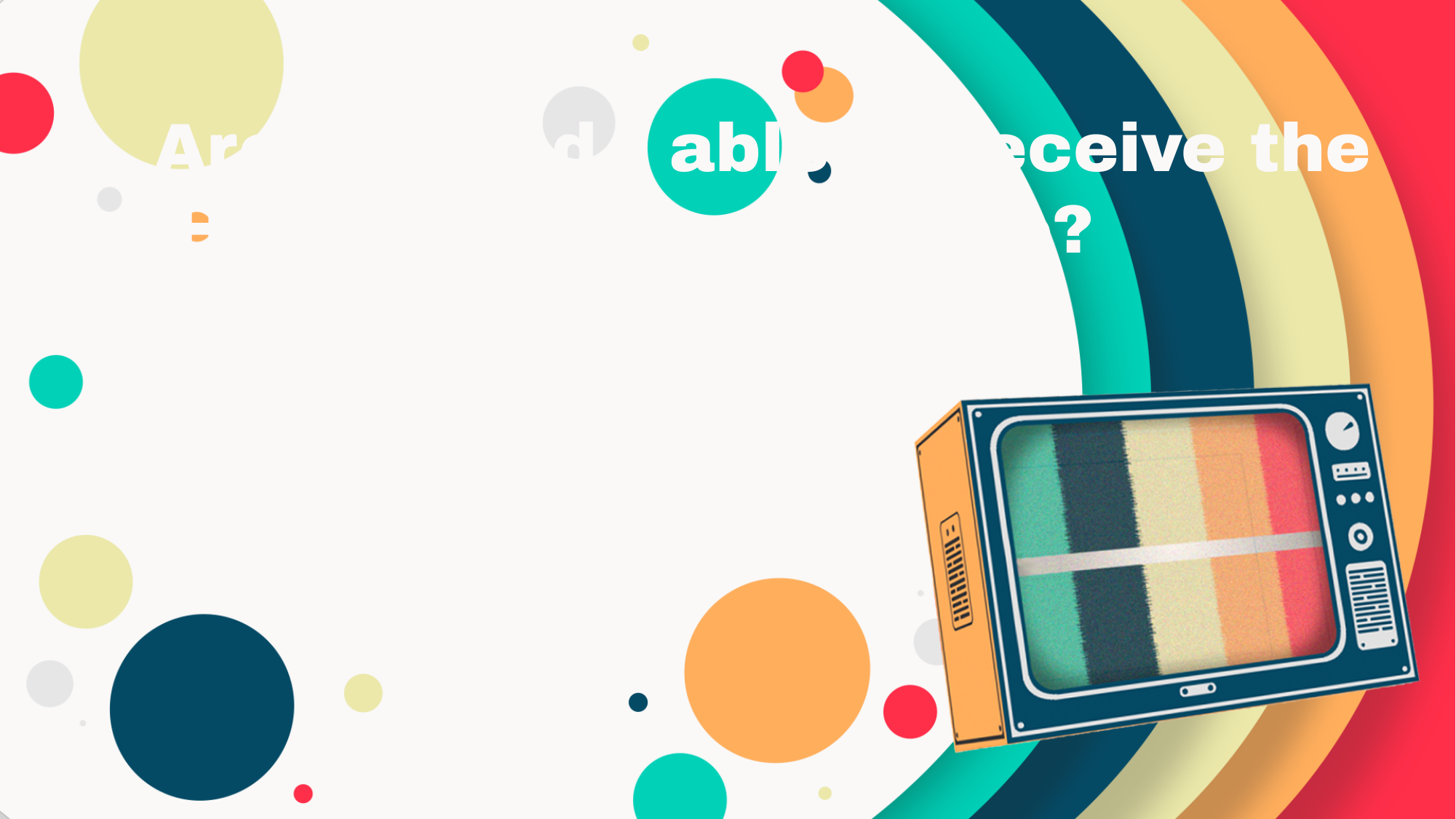

6. Are you and I able to receive the
	Holy Spirit’s power also?
ANSWER:
Yes